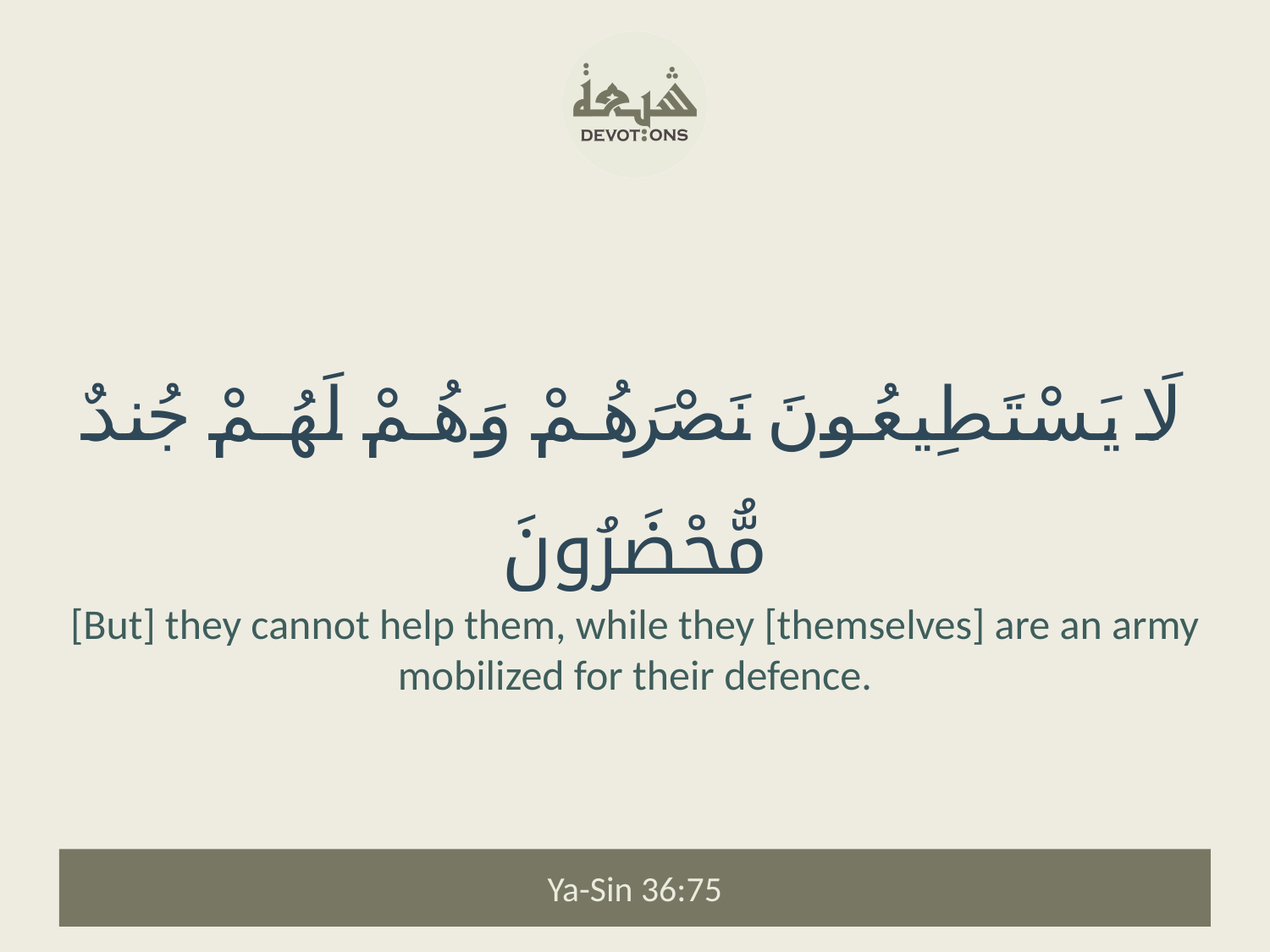

لَا يَسْتَطِيعُونَ نَصْرَهُمْ وَهُمْ لَهُمْ جُندٌ مُّحْضَرُونَ
[But] they cannot help them, while they [themselves] are an army mobilized for their defence.
Ya-Sin 36:75